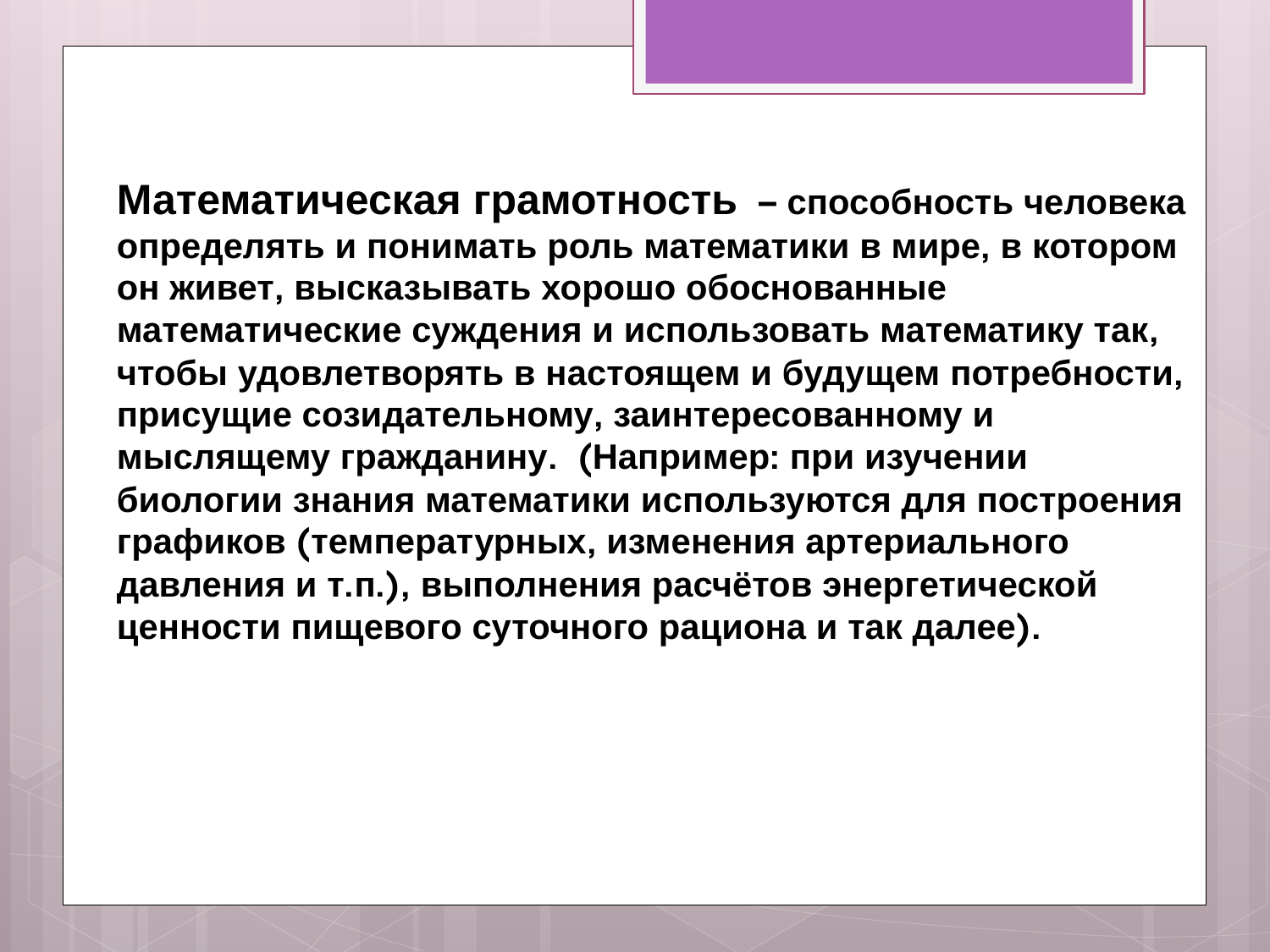

Математическая грамотность  – способность человека определять и понимать роль математики в мире, в котором он живет, высказывать хорошо обоснованные математические суждения и использовать математику так, чтобы удовлетворять в настоящем и будущем потребности, присущие созидательному, заинтересованному и мыслящему гражданину.  (Например: при изучении биологии знания математики используются для построения графиков (температурных, изменения артериального давления и т.п.), выполнения расчётов энергетической ценности пищевого суточного рациона и так далее).